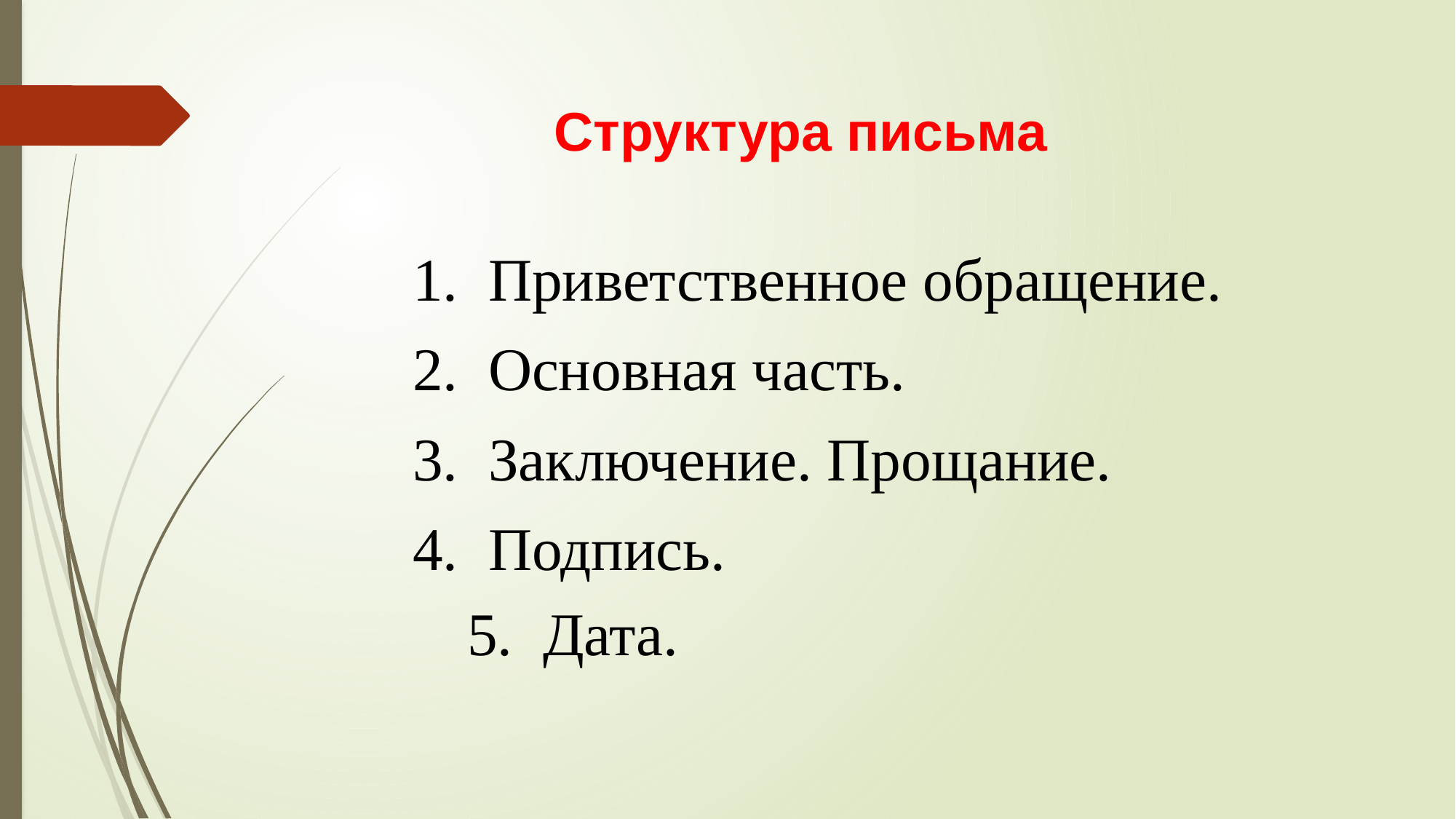

Структура письма
1.  Приветственное обращение.
2.  Основная часть.
3.  Заключение. Прощание.
4.  Подпись.
	5.  Дата.